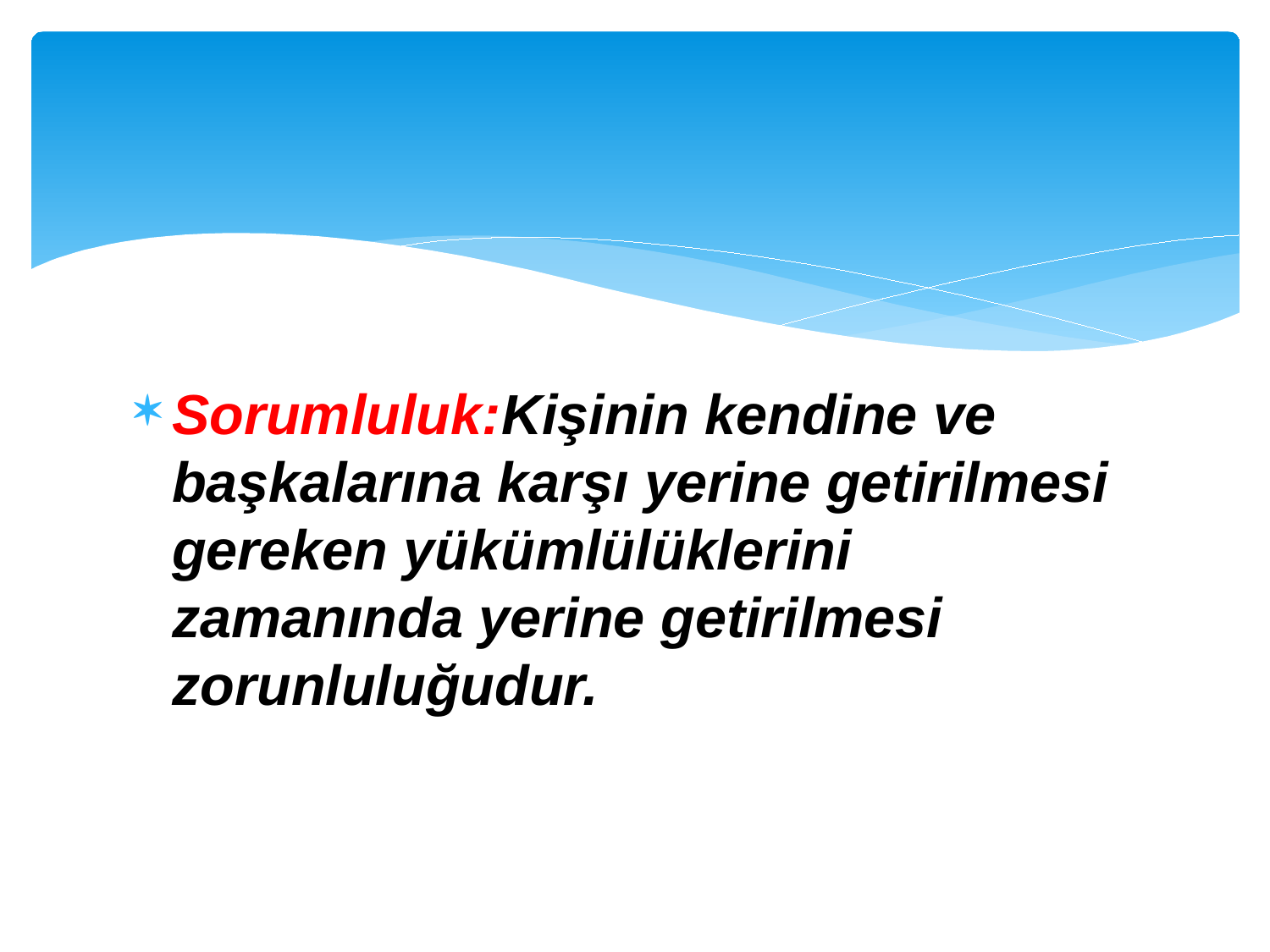

#
Sorumluluk:Kişinin kendine ve başkalarına karşı yerine getirilmesi gereken yükümlülüklerini zamanında yerine getirilmesi zorunluluğudur.